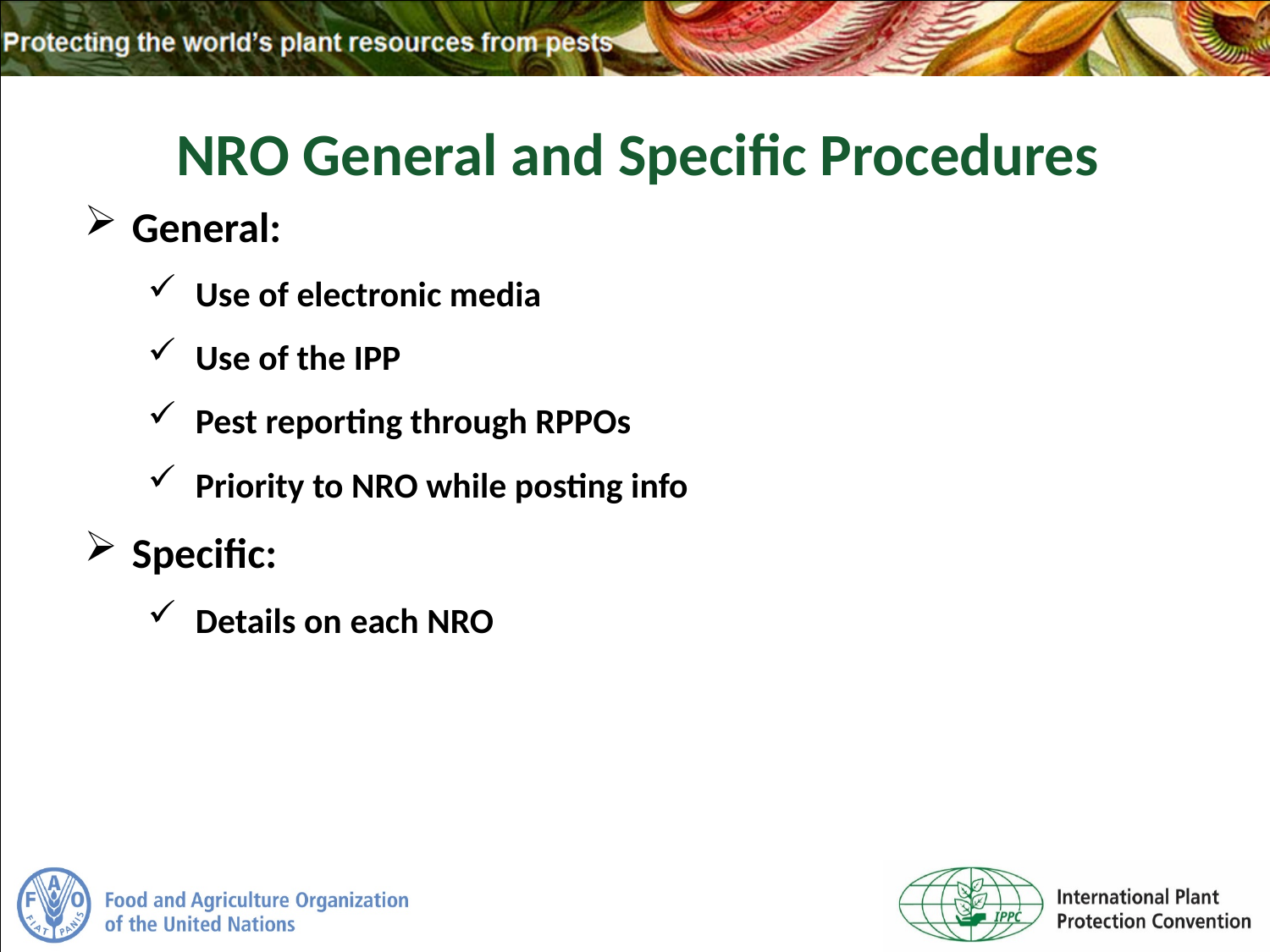

NRO General and Specific Procedures
General:
Use of electronic media
Use of the IPP
Pest reporting through RPPOs
Priority to NRO while posting info
Specific:
Details on each NRO